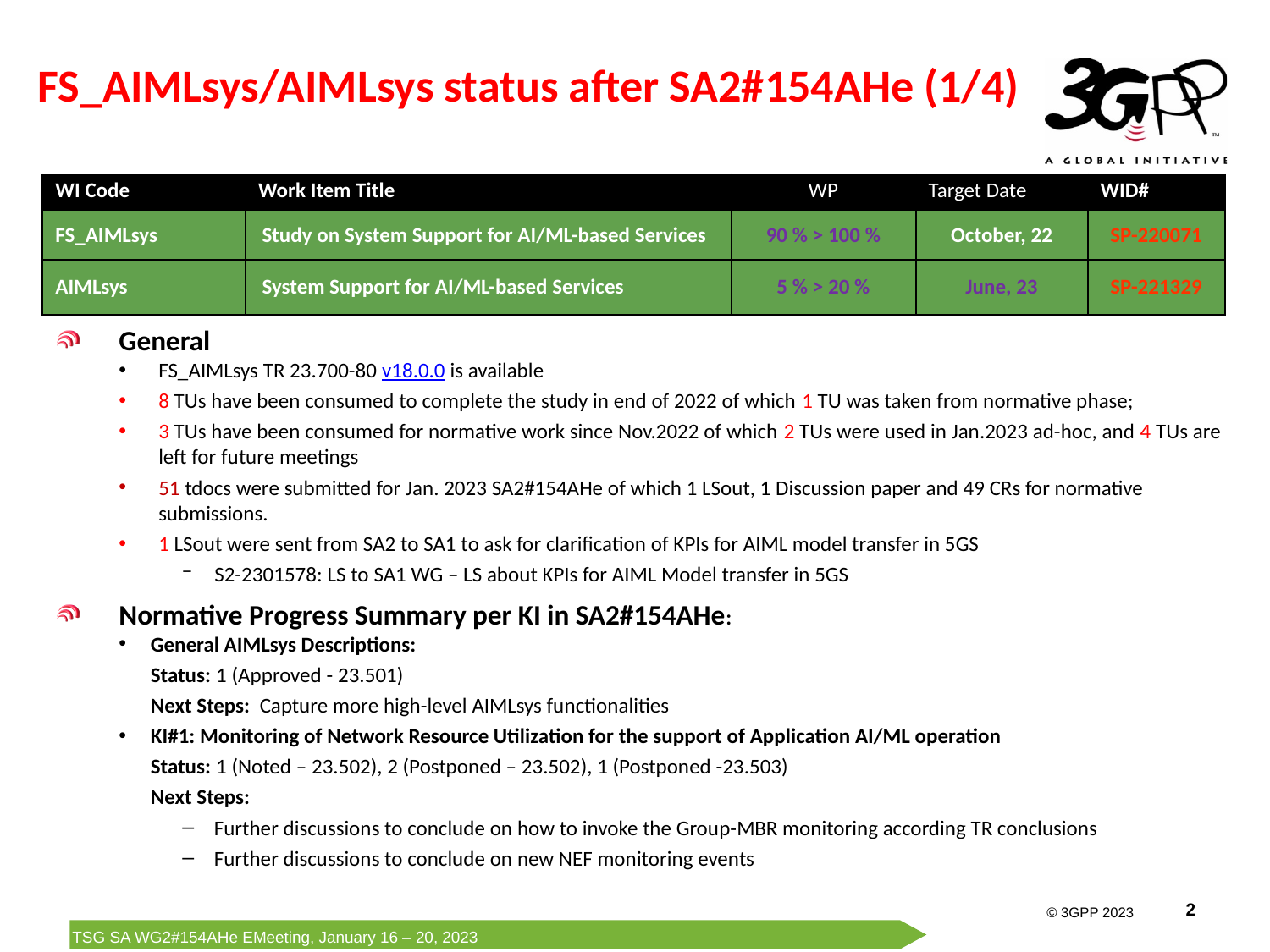

# FS_AIMLsys/AIMLsys status after SA2#154AHe (1/4)
| WI Code | Work Item Title | WP | Target Date | WID# |
| --- | --- | --- | --- | --- |
| FS\_AIMLsys | Study on System Support for AI/ML-based Services | 90 % > 100 % | October, 22 | SP-220071 |
| AIMLsys | System Support for AI/ML-based Services | 5 % > 20 % | June, 23 | SP-221329 |
General
FS_AIMLsys TR 23.700-80 v18.0.0 is available
8 TUs have been consumed to complete the study in end of 2022 of which 1 TU was taken from normative phase;
3 TUs have been consumed for normative work since Nov.2022 of which 2 TUs were used in Jan.2023 ad-hoc, and 4 TUs are left for future meetings
51 tdocs were submitted for Jan. 2023 SA2#154AHe of which 1 LSout, 1 Discussion paper and 49 CRs for normative submissions.
1 LSout were sent from SA2 to SA1 to ask for clarification of KPIs for AIML model transfer in 5GS
S2-2301578: LS to SA1 WG – LS about KPIs for AIML Model transfer in 5GS
Normative Progress Summary per KI in SA2#154AHe:
General AIMLsys Descriptions:
Status: 1 (Approved - 23.501)
Next Steps:  Capture more high-level AIMLsys functionalities
KI#1: Monitoring of Network Resource Utilization for the support of Application AI/ML operation
Status: 1 (Noted – 23.502), 2 (Postponed – 23.502), 1 (Postponed -23.503)
Next Steps:
Further discussions to conclude on how to invoke the Group-MBR monitoring according TR conclusions
Further discussions to conclude on new NEF monitoring events